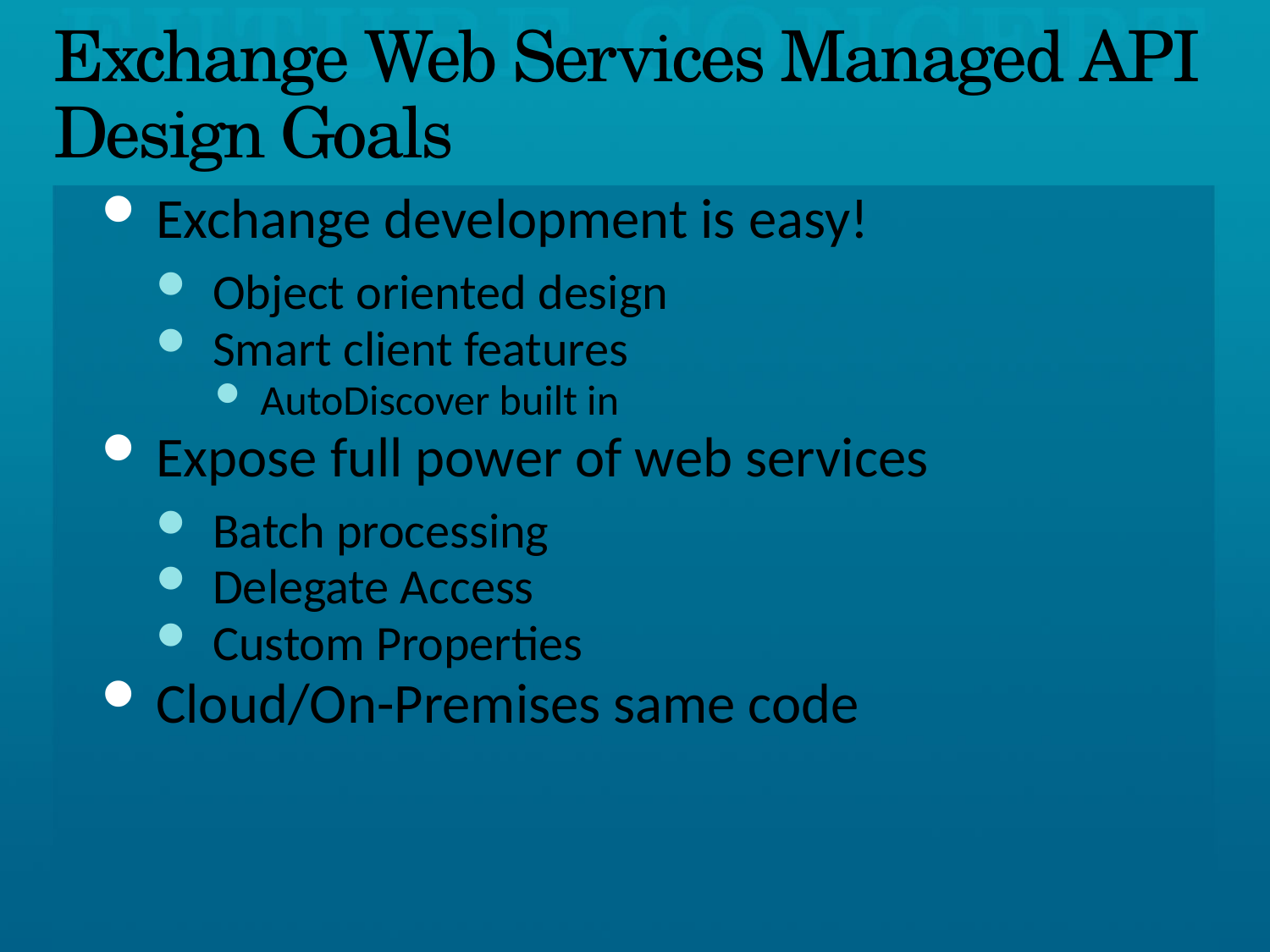

# Exchange Web Services Managed API Design Goals
Exchange development is easy!
Object oriented design
Smart client features
AutoDiscover built in
Expose full power of web services
Batch processing
Delegate Access
Custom Properties
Cloud/On-Premises same code